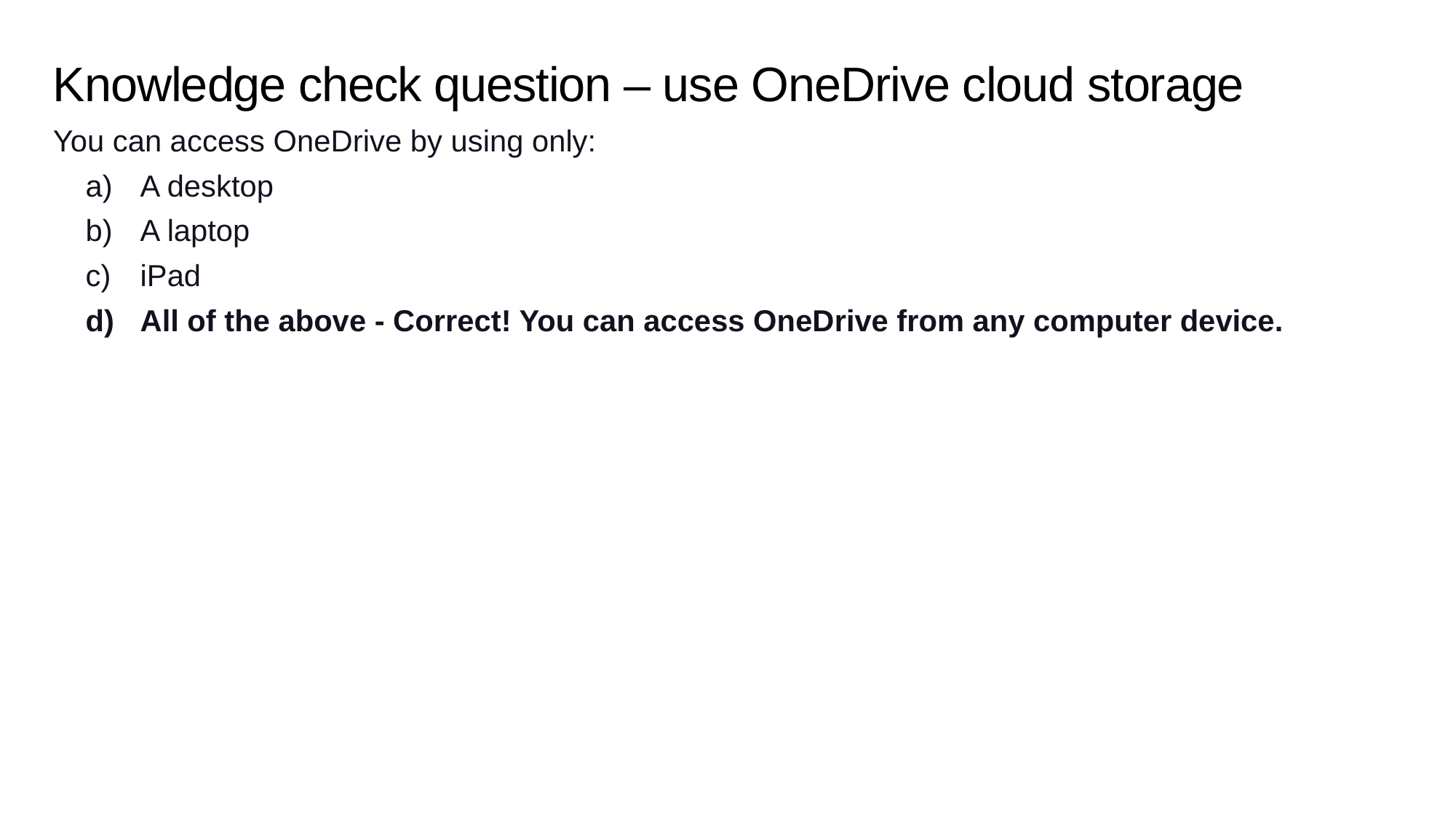

# Knowledge check question – use OneDrive cloud storage
You can access OneDrive by using only:
A desktop
A laptop
iPad
All of the above - Correct! You can access OneDrive from any computer device.